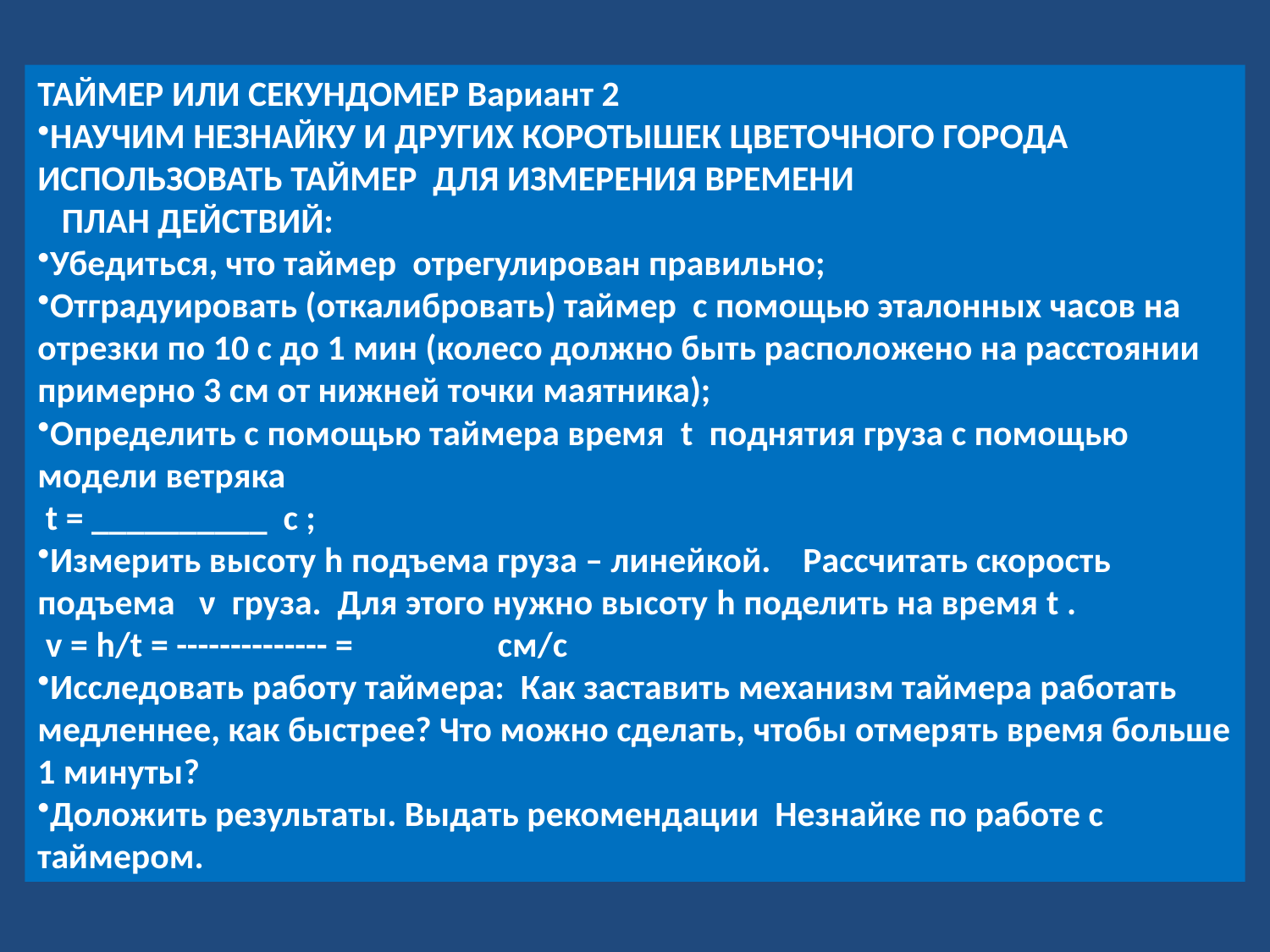

ТАЙМЕР ИЛИ СЕКУНДОМЕР Вариант 2
НАУЧИМ НЕЗНАЙКУ И ДРУГИХ КОРОТЫШЕК ЦВЕТОЧНОГО ГОРОДА ИСПОЛЬЗОВАТЬ ТАЙМЕР  ДЛЯ ИЗМЕРЕНИЯ ВРЕМЕНИ
   ПЛАН ДЕЙСТВИЙ:
Убедиться, что таймер  отрегулирован правильно;
Отградуировать (откалибровать) таймер  с помощью эталонных часов на отрезки по 10 с до 1 мин (колесо должно быть расположено на расстоянии примерно 3 см от нижней точки маятника);
Определить с помощью таймера время  t  поднятия груза с помощью модели ветряка
 t = __________  с ;
Измерить высоту h подъема груза – линейкой.    Рассчитать скорость подъема   ν  груза.  Для этого нужно высоту h поделить на время t .
 v = h/t = -------------- =                  см/с
Исследовать работу таймера:  Как заставить механизм таймера работать медленнее, как быстрее? Что можно сделать, чтобы отмерять время больше 1 минуты?
Доложить результаты. Выдать рекомендации  Незнайке по работе с таймером.